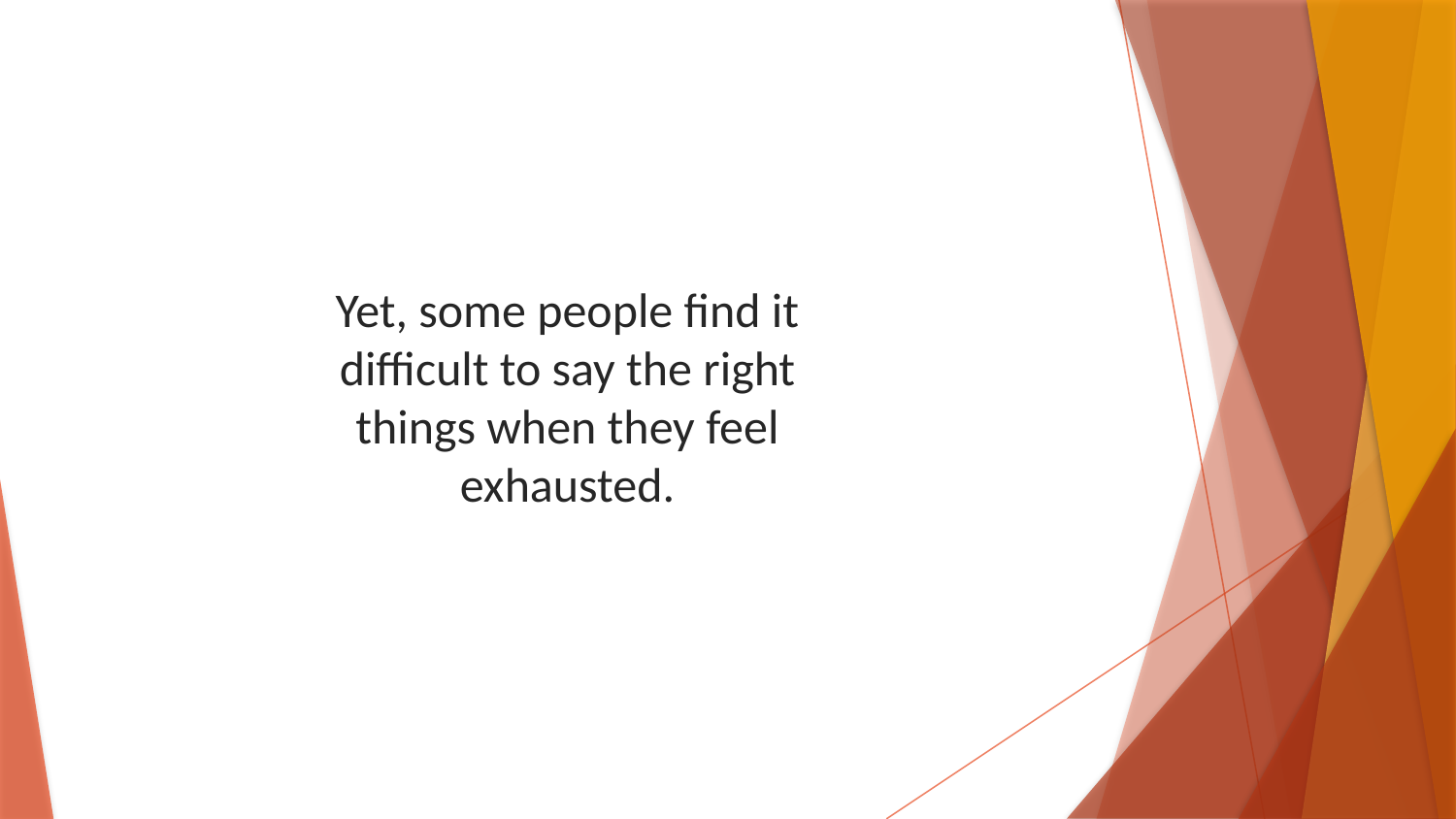

Yet, some people find it difficult to say the right things when they feel exhausted.